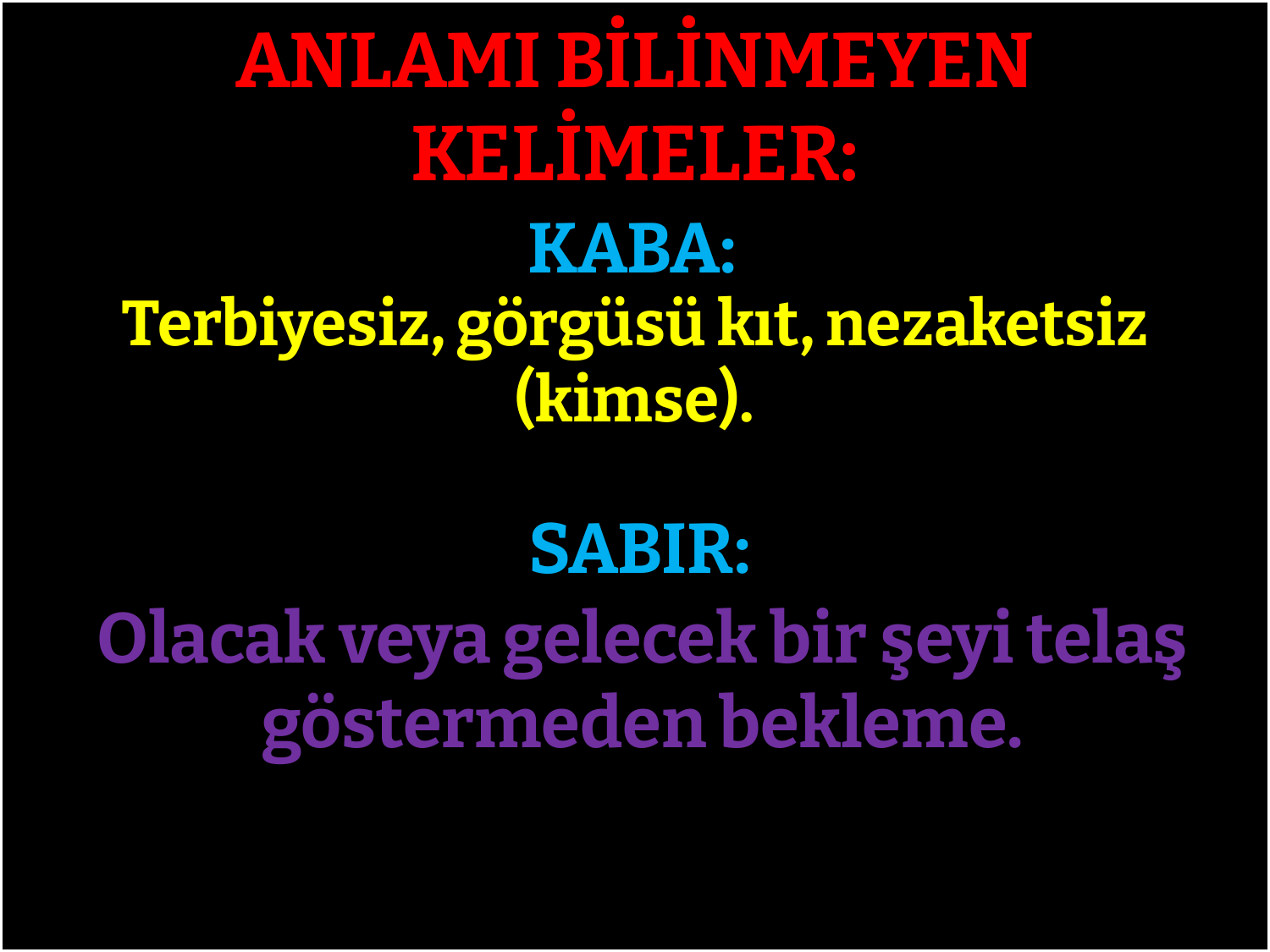

ANLAMI BİLİNMEYEN KELİMELER:
KABA:
Terbiyesiz, görgüsü kıt, nezaketsiz (kimse).
#
SABIR:
Olacak veya gelecek bir şeyi telaş göstermeden bekleme.